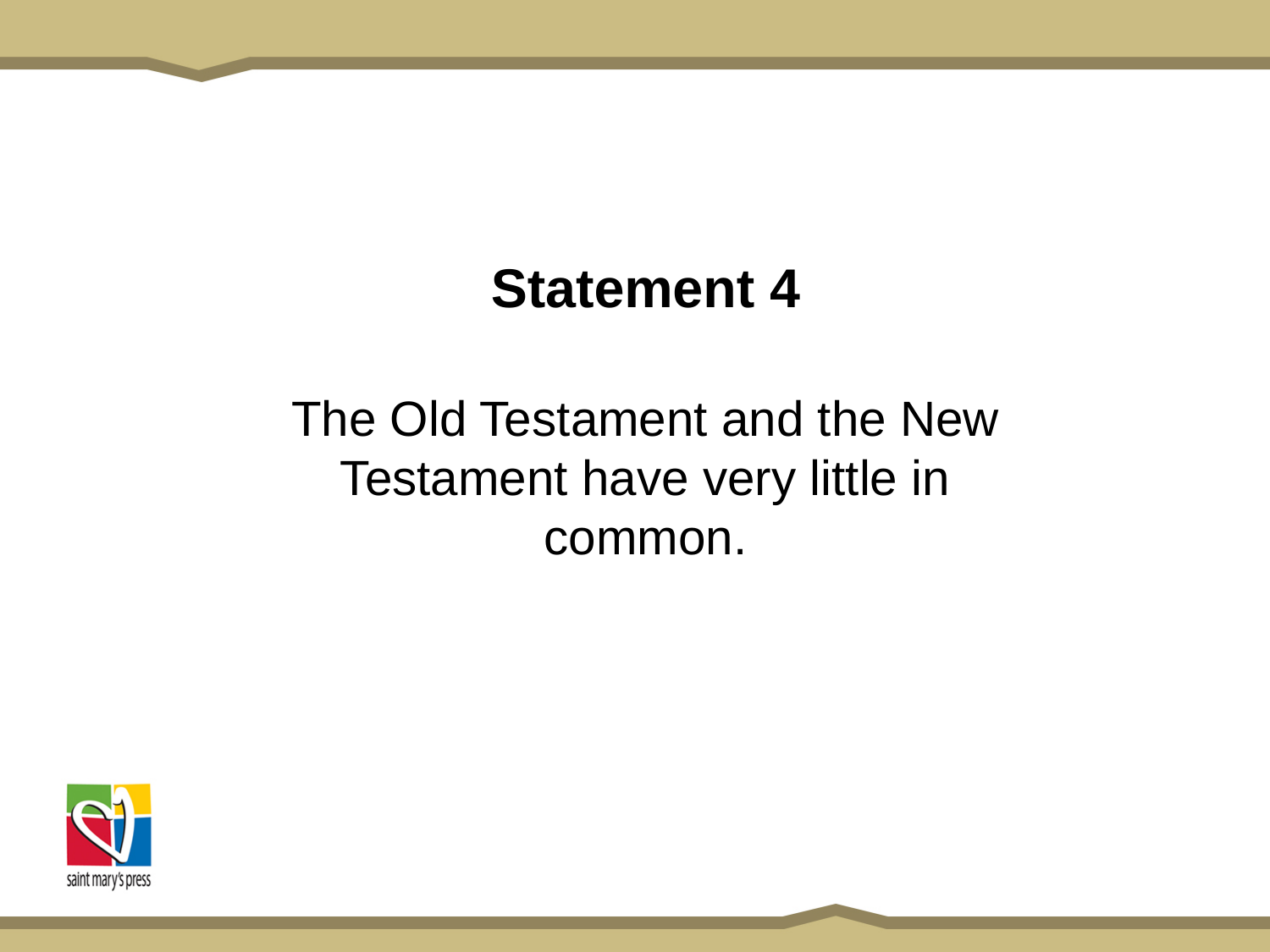

# Statement 4
The Old Testament and the New Testament have very little in common.